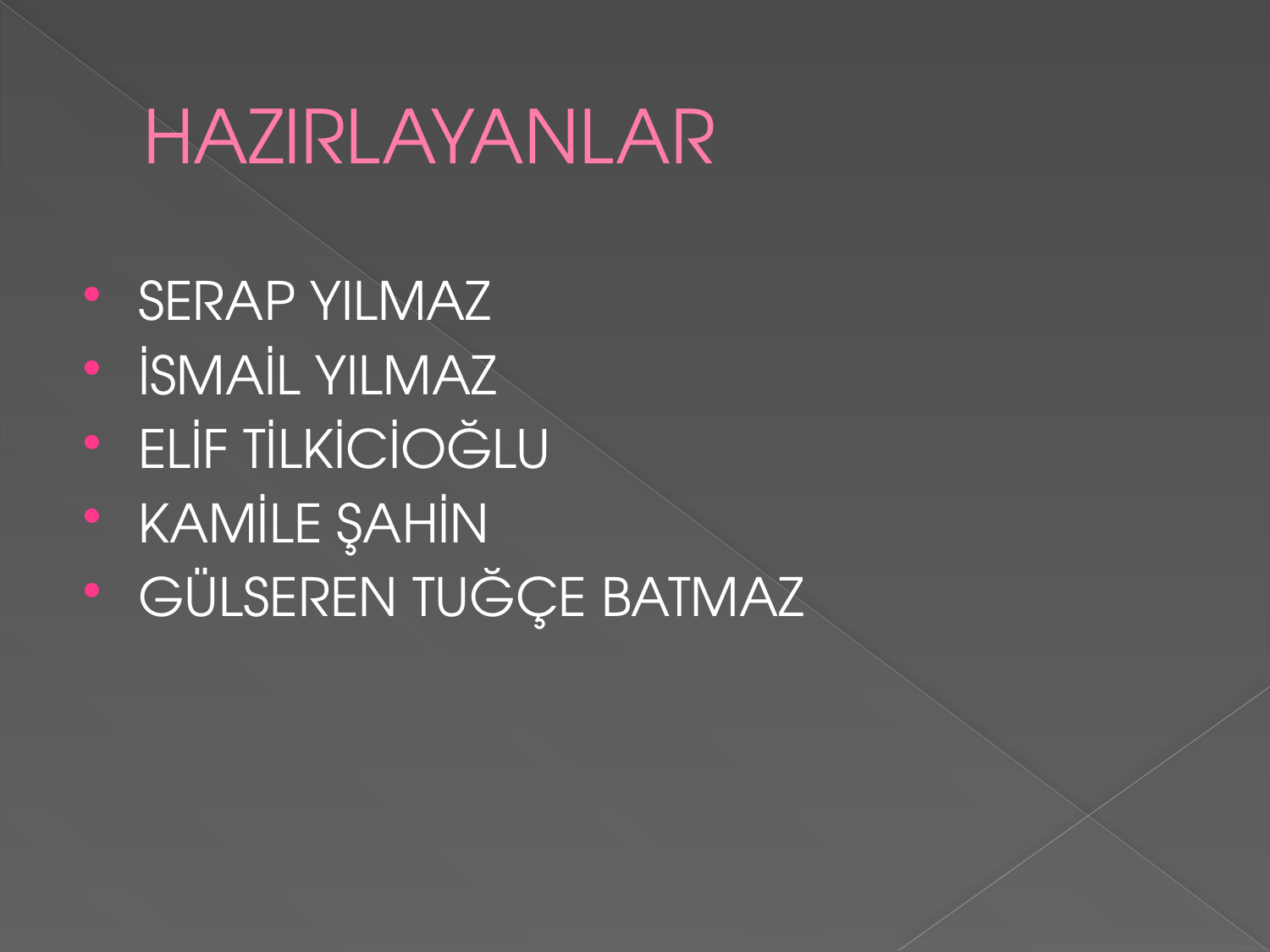

# HAZIRLAYANLAR
SERAP YILMAZ
İSMAİL YILMAZ
ELİF TİLKİCİOĞLU
KAMİLE ŞAHİN
GÜLSEREN TUĞÇE BATMAZ